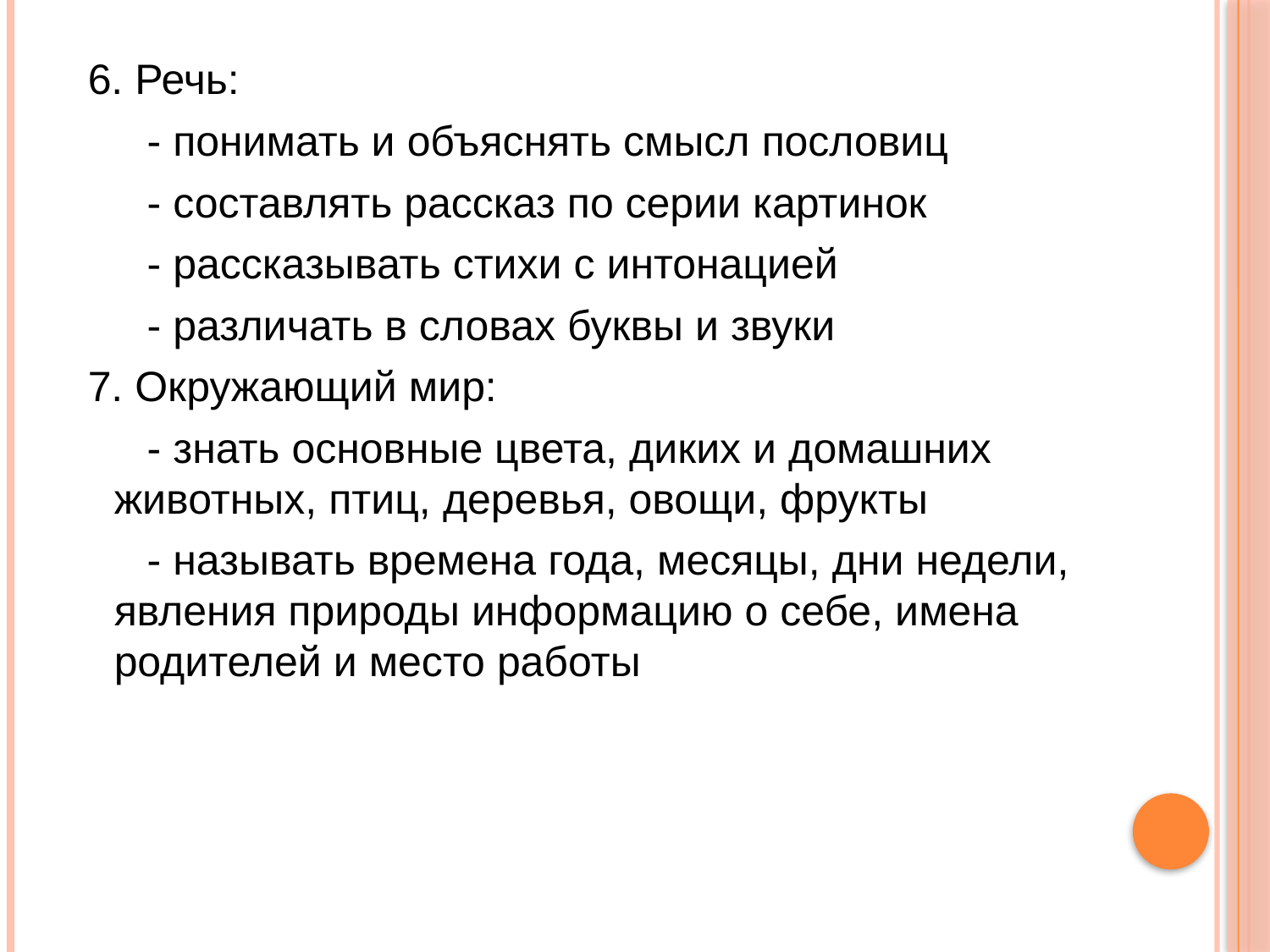

6. Речь:
      - понимать и объяснять смысл пословиц
      - составлять рассказ по серии картинок
      - рассказывать стихи с интонацией
      - различать в словах буквы и звуки
 7. Окружающий мир:
      - знать основные цвета, диких и домашних животных, птиц, деревья, овощи, фрукты
      - называть времена года, месяцы, дни недели, явления природы информацию о себе, имена родителей и место работы